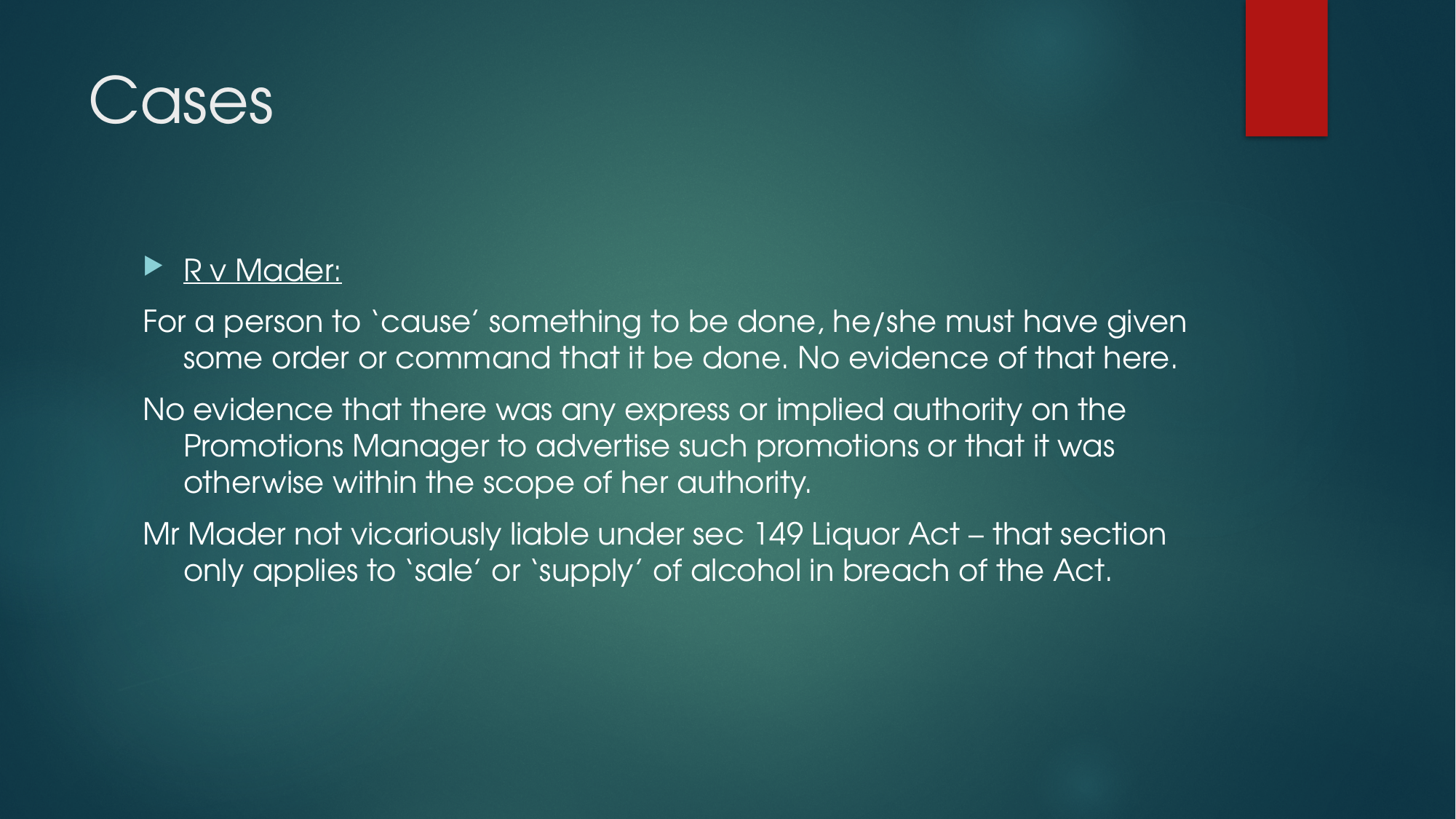

# Cases
R v Mader:
For a person to ‘cause’ something to be done, he/she must have given some order or command that it be done. No evidence of that here.
No evidence that there was any express or implied authority on the Promotions Manager to advertise such promotions or that it was otherwise within the scope of her authority.
Mr Mader not vicariously liable under sec 149 Liquor Act – that section only applies to ‘sale’ or ‘supply’ of alcohol in breach of the Act.